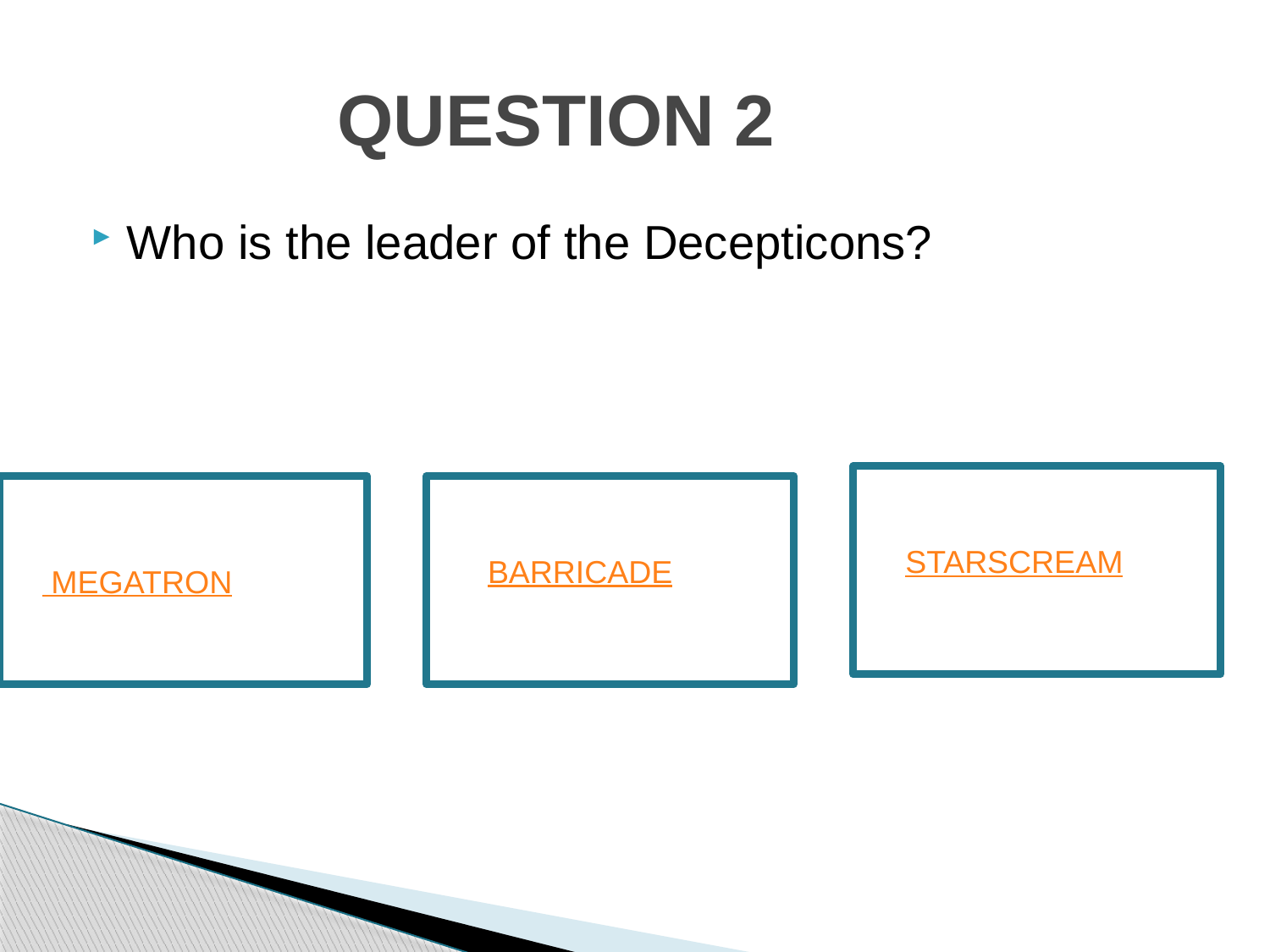

# QUESTION 2
Who is the leader of the Decepticons?

STARSCREAM

 MEGATRON

 BARRICADE